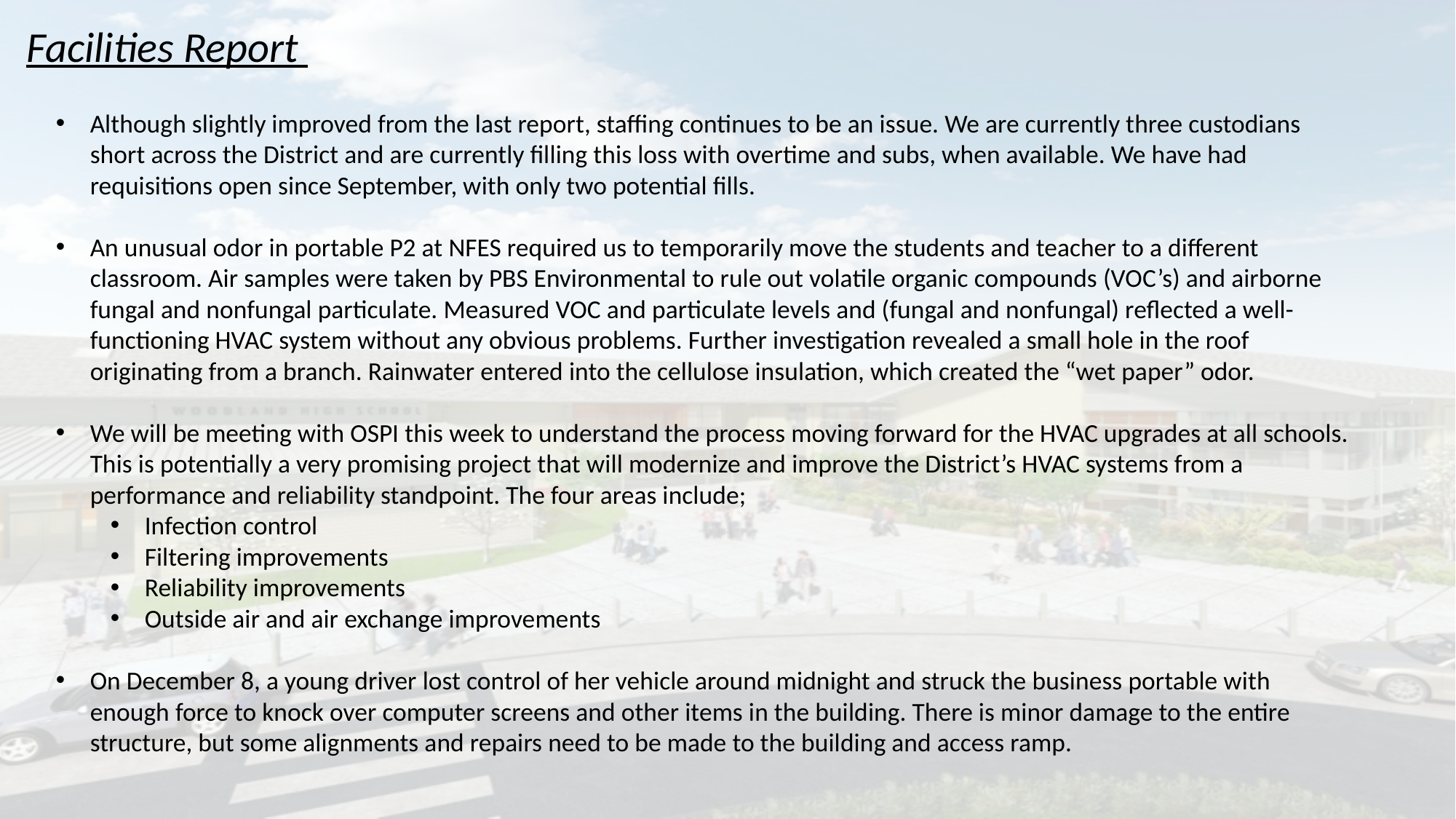

# Facilities Report
Although slightly improved from the last report, staffing continues to be an issue. We are currently three custodians short across the District and are currently filling this loss with overtime and subs, when available. We have had requisitions open since September, with only two potential fills.

An unusual odor in portable P2 at NFES required us to temporarily move the students and teacher to a different classroom. Air samples were taken by PBS Environmental to rule out volatile organic compounds (VOC’s) and airborne fungal and nonfungal particulate. Measured VOC and particulate levels and (fungal and nonfungal) reflected a well-functioning HVAC system without any obvious problems. Further investigation revealed a small hole in the roof originating from a branch. Rainwater entered into the cellulose insulation, which created the “wet paper” odor.

We will be meeting with OSPI this week to understand the process moving forward for the HVAC upgrades at all schools. This is potentially a very promising project that will modernize and improve the District’s HVAC systems from a performance and reliability standpoint. The four areas include;
Infection control
Filtering improvements
Reliability improvements
Outside air and air exchange improvements

On December 8, a young driver lost control of her vehicle around midnight and struck the business portable with enough force to knock over computer screens and other items in the building. There is minor damage to the entire structure, but some alignments and repairs need to be made to the building and access ramp.